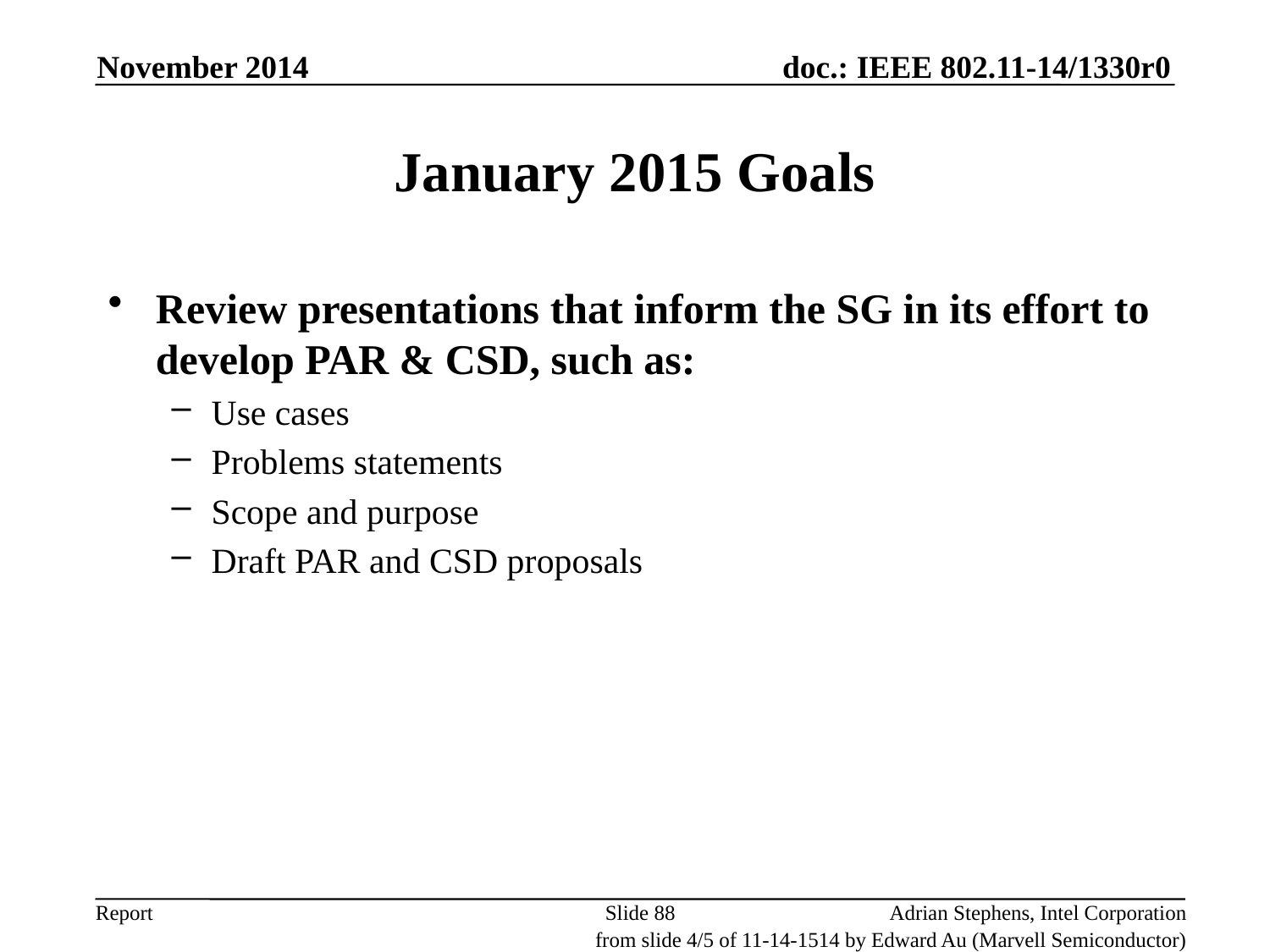

November 2014
# January 2015 Goals
Review presentations that inform the SG in its effort to develop PAR & CSD, such as:
Use cases
Problems statements
Scope and purpose
Draft PAR and CSD proposals

Slide 88
Adrian Stephens, Intel Corporation
from slide 4/5 of 11-14-1514 by Edward Au (Marvell Semiconductor)